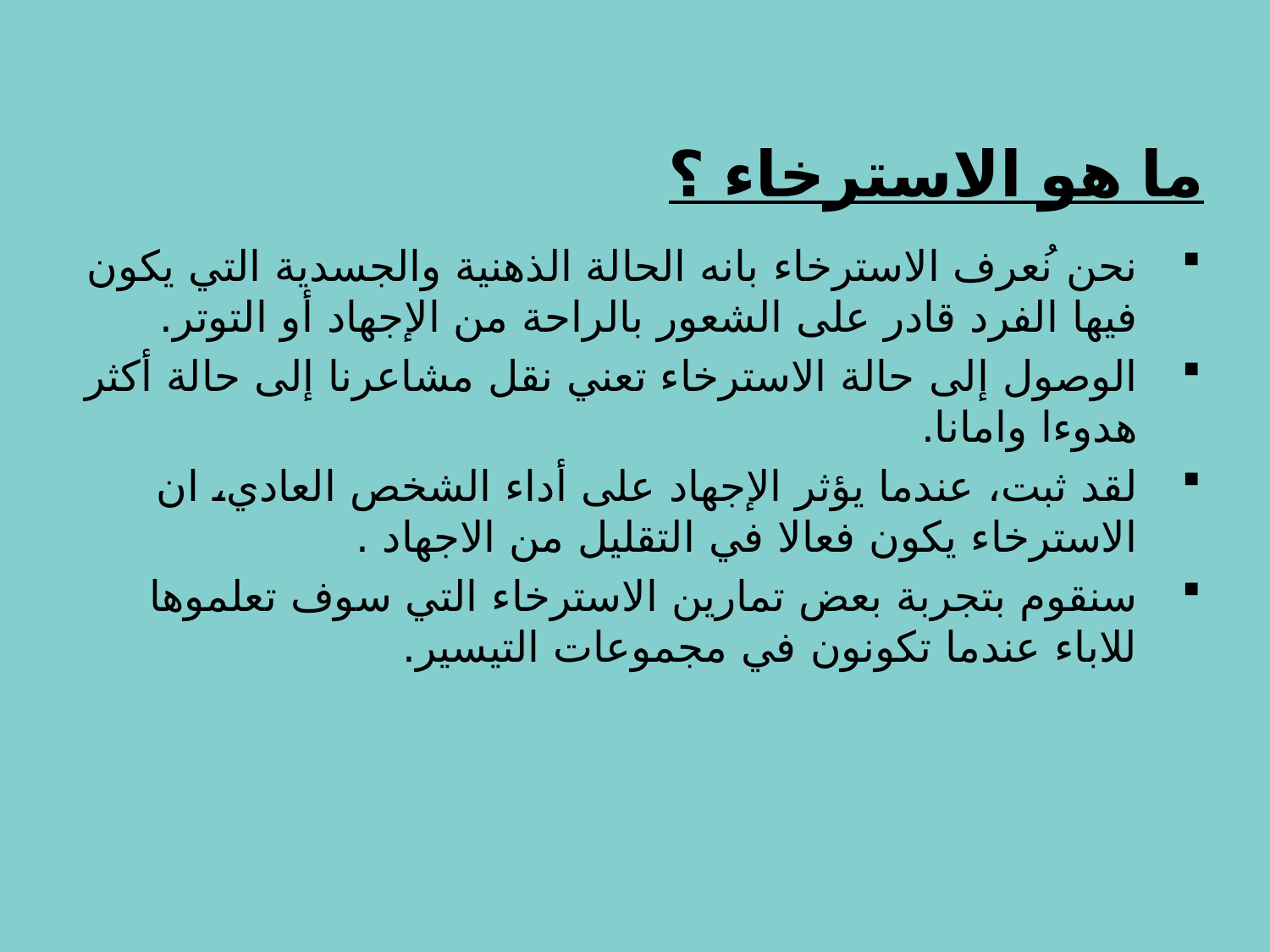

# ما هو الاسترخاء ؟
نحن نُعرف الاسترخاء بانه الحالة الذهنية والجسدية التي يكون فيها الفرد قادر على الشعور بالراحة من الإجهاد أو التوتر.
الوصول إلى حالة الاسترخاء تعني نقل مشاعرنا إلى حالة أكثر هدوءا وامانا.
لقد ثبت، عندما يؤثر الإجهاد على أداء الشخص العادي، ان الاسترخاء يكون فعالا في التقليل من الاجهاد .
سنقوم بتجربة بعض تمارين الاسترخاء التي سوف تعلموها للاباء عندما تكونون في مجموعات التيسير.